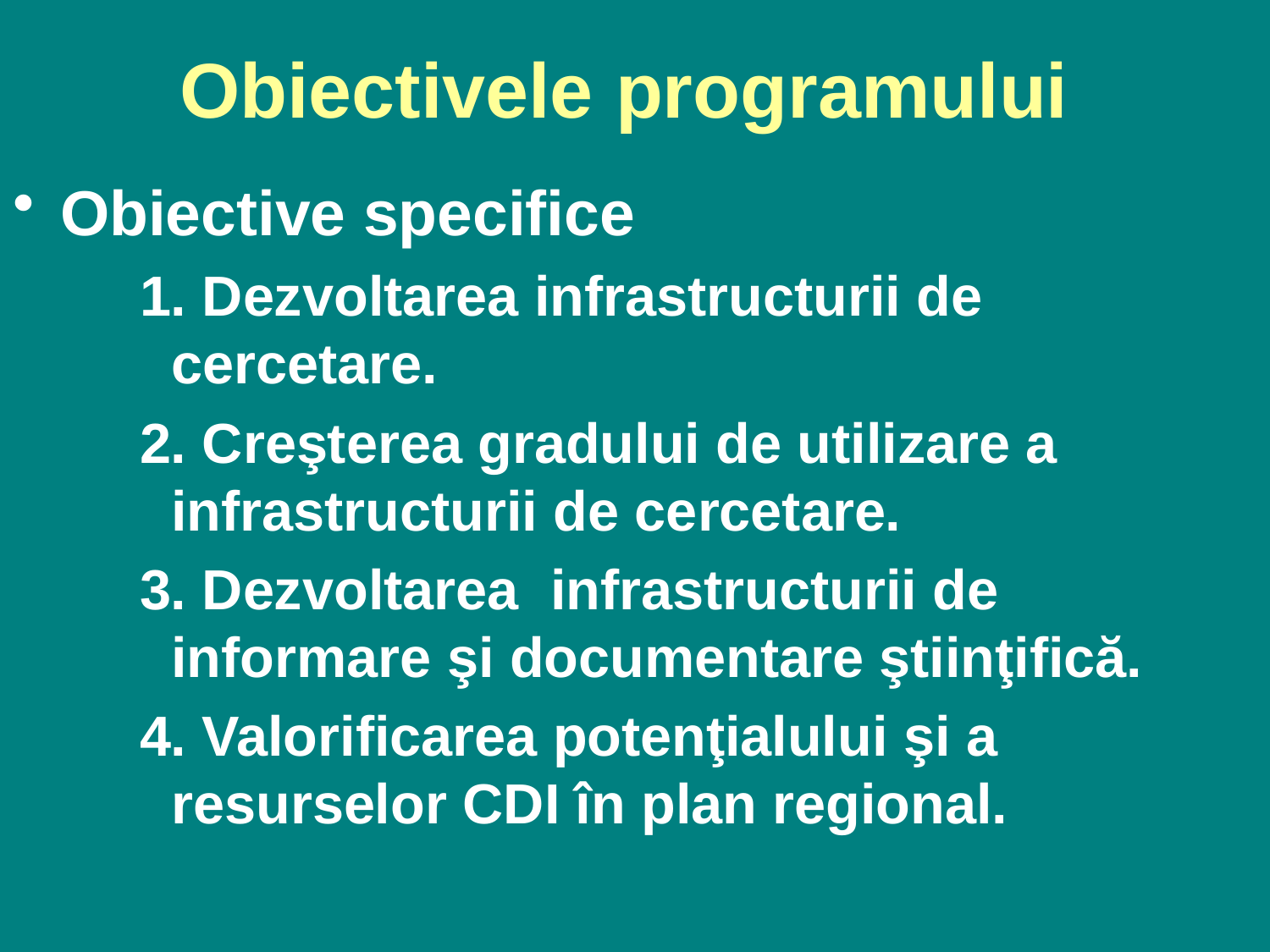

# Obiectivele programului
Obiective specifice
1. Dezvoltarea infrastructurii de cercetare.
2. Creşterea gradului de utilizare a infrastructurii de cercetare.
3. Dezvoltarea  infrastructurii de informare şi documentare ştiinţifică.
4. Valorificarea potenţialului şi a resurselor CDI în plan regional.